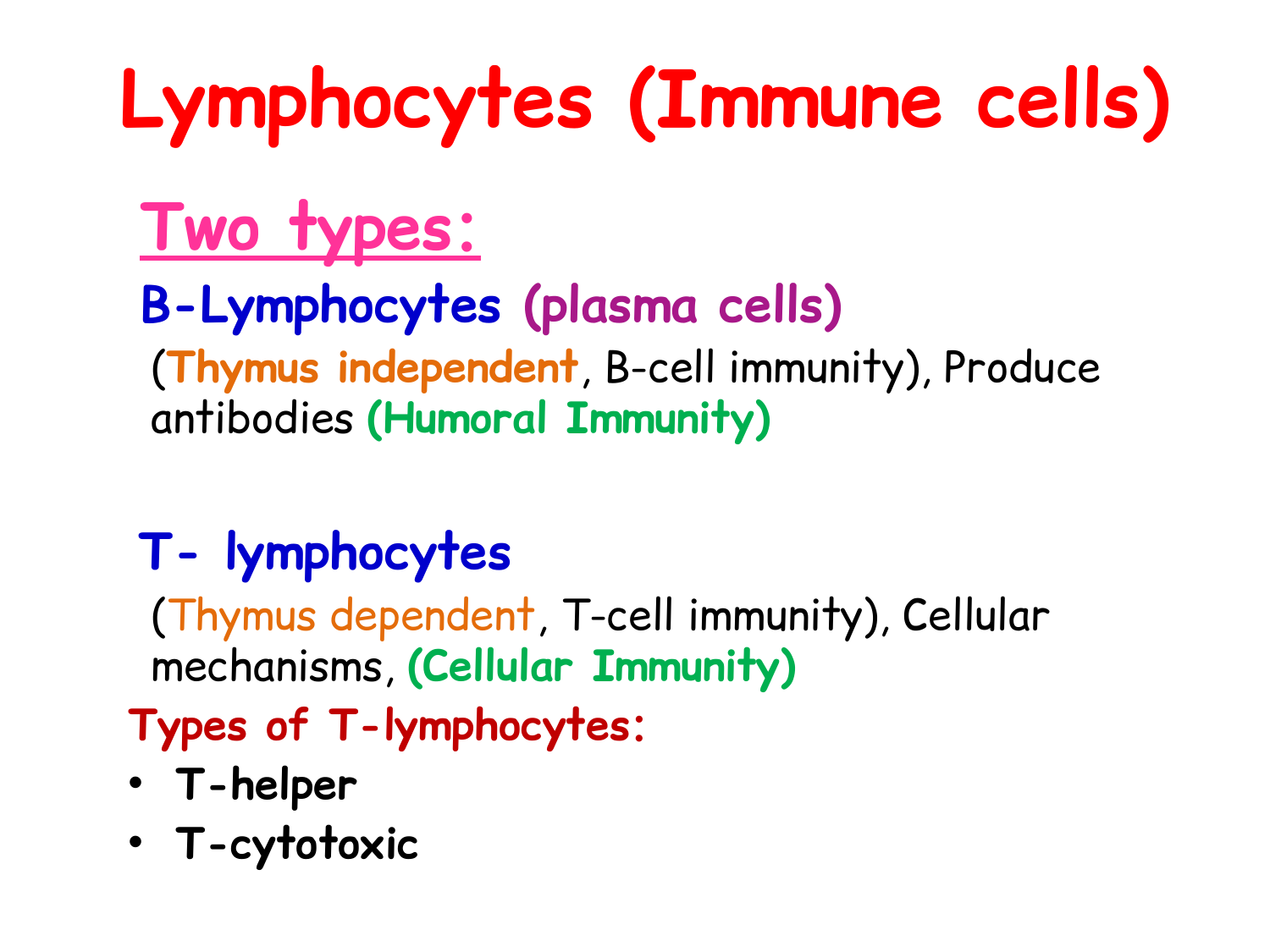

# Lymphocytes (Immune cells)
Two types:
B-Lymphocytes (plasma cells)
(Thymus independent, B-cell immunity), Produce antibodies (Humoral Immunity)

	T- lymphocytes
(Thymus dependent, T-cell immunity), Cellular mechanisms, (Cellular Immunity)
Types of T-lymphocytes:
T-helper
T-cytotoxic